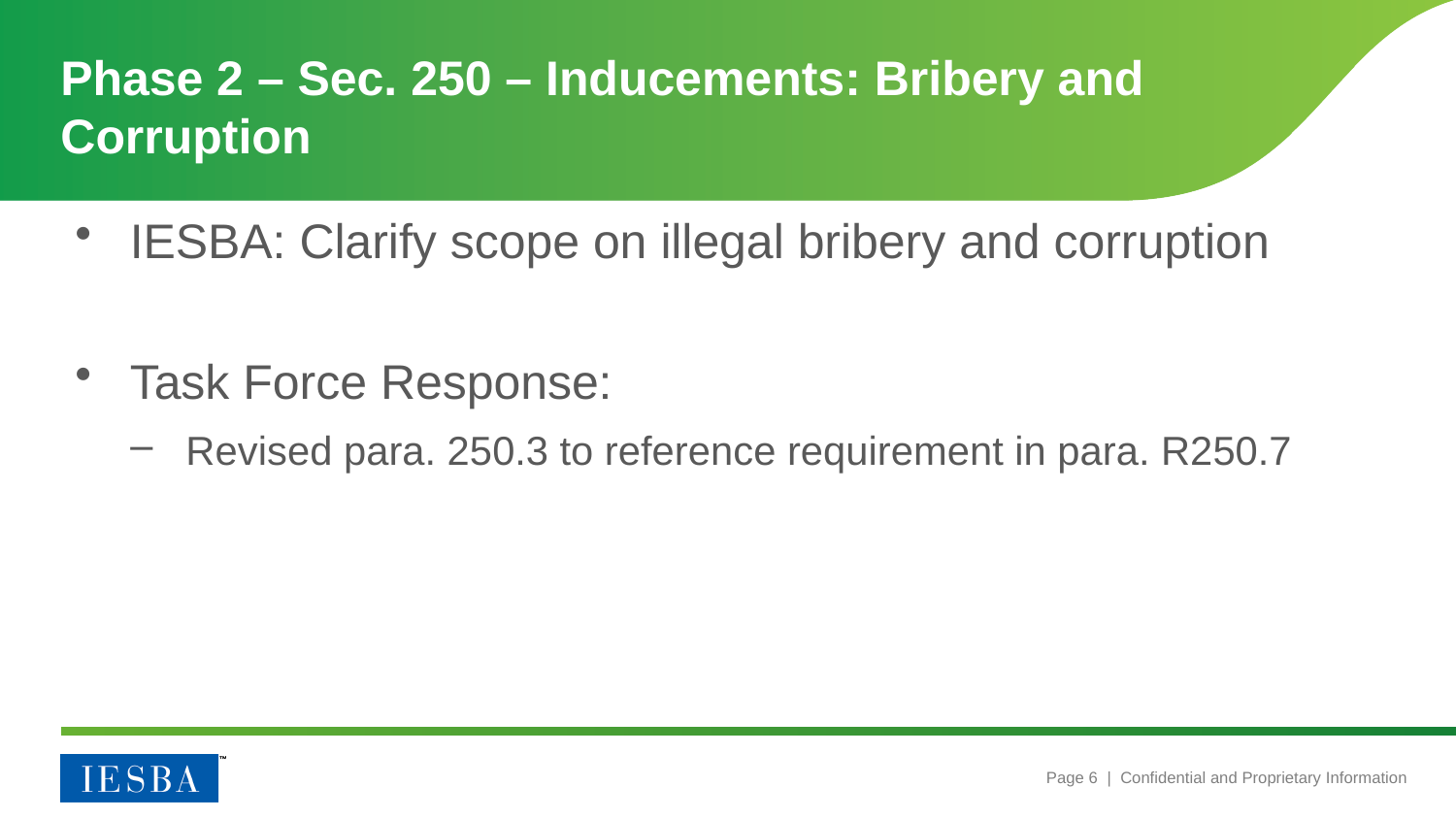

# Phase 2 – Sec. 250 – Inducements: Bribery and Corruption
IESBA: Clarify scope on illegal bribery and corruption

Task Force Response:
Revised para. 250.3 to reference requirement in para. R250.7